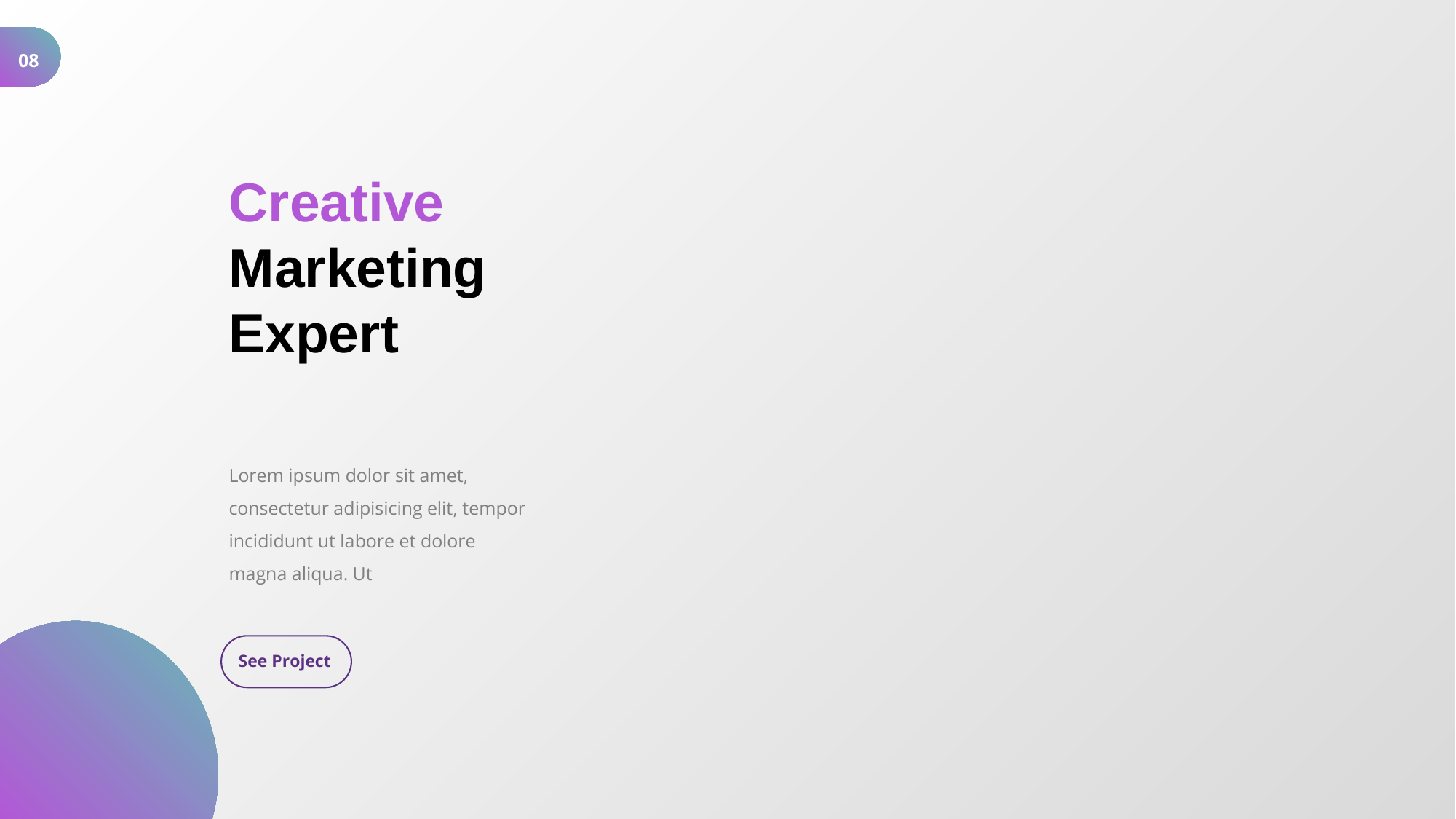

08

Creative Marketing Expert

Lorem ipsum dolor sit amet, consectetur adipisicing elit, tempor incididunt ut labore et dolore magna aliqua. Ut

See Project